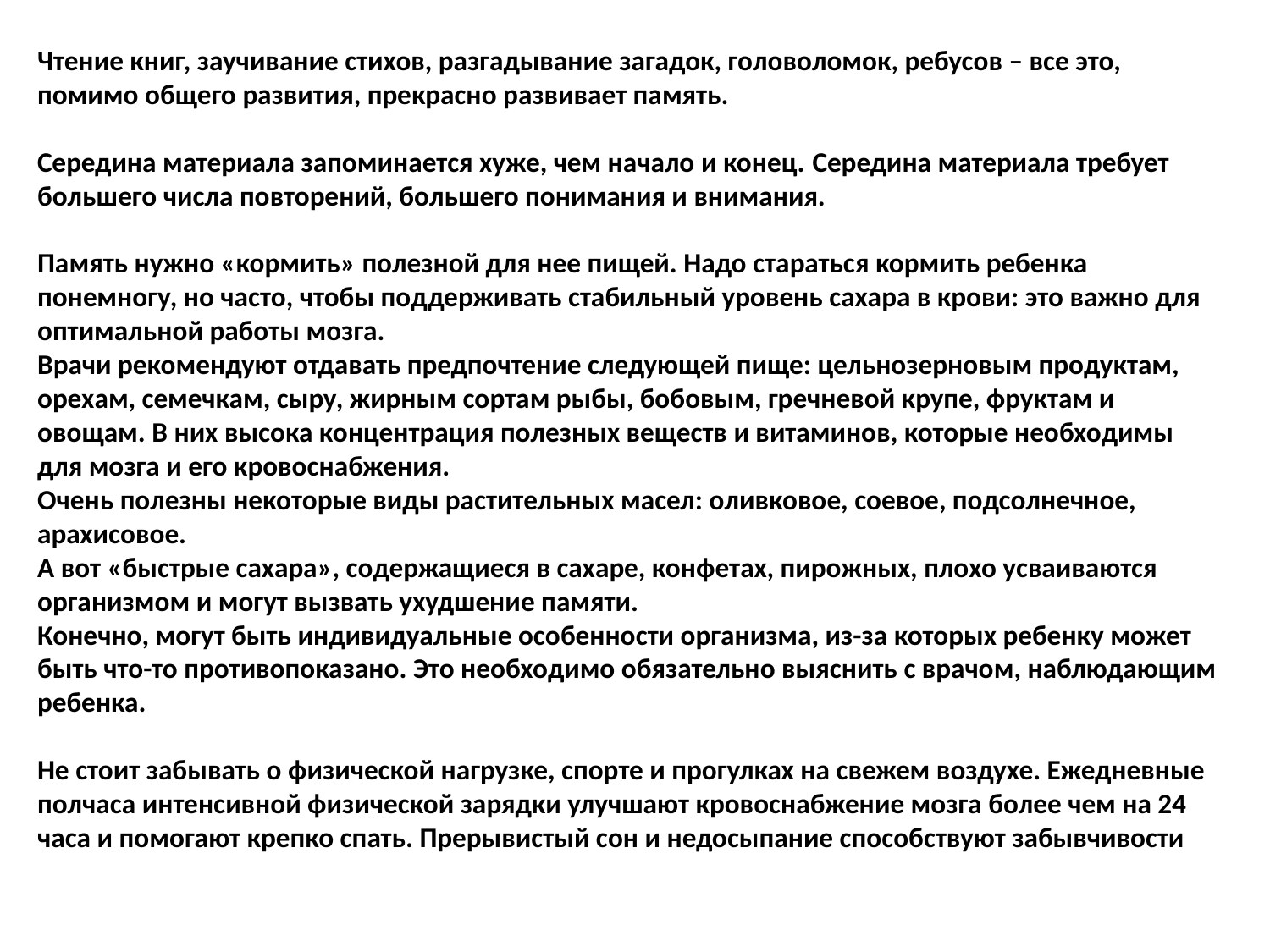

Чтение книг, заучивание стихов, разгадывание загадок, головоломок, ребусов – все это, помимо общего развития, прекрасно развивает память.

Середина материала запоминается хуже, чем начало и конец. Середина материала требует большего числа повторений, большего понимания и внимания.

Память нужно «кормить» полезной для нее пищей. Надо стараться кормить ребенка понемногу, но часто, чтобы поддерживать стабильный уровень сахара в крови: это важно для оптимальной работы мозга.
Врачи рекомендуют отдавать предпочтение следующей пище: цельнозерновым продуктам, орехам, семечкам, сыру, жирным сортам рыбы, бобовым, гречневой крупе, фруктам и овощам. В них высока концентрация полезных веществ и витаминов, которые необходимы для мозга и его кровоснабжения.
Очень полезны некоторые виды растительных масел: оливковое, соевое, подсолнечное, арахисовое.
А вот «быстрые сахара», содержащиеся в сахаре, конфетах, пирожных, плохо усваиваются организмом и могут вызвать ухудшение памяти.
Конечно, могут быть индивидуальные особенности организма, из-за которых ребенку может быть что-то противопоказано. Это необходимо обязательно выяснить с врачом, наблюдающим ребенка.

Не стоит забывать о физической нагрузке, спорте и прогулках на свежем воздухе. Ежедневные полчаса интенсивной физической зарядки улучшают кровоснабжение мозга более чем на 24 часа и помогают крепко спать. Прерывистый сон и недосыпание способствуют забывчивости

#